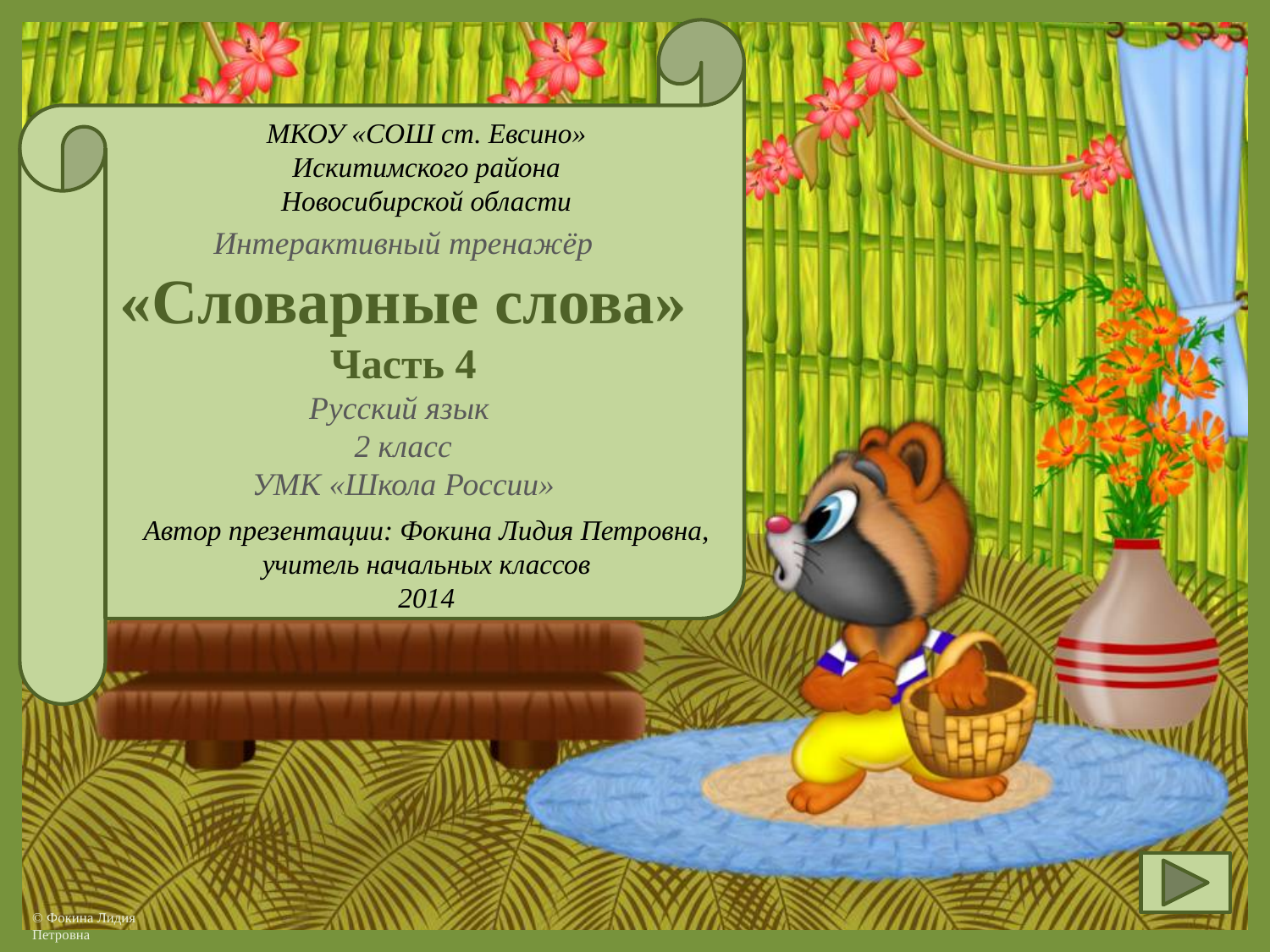

Интерактивный тренажёр
«Словарные слова»
Часть 4
Русский язык
2 класс
УМК «Школа России»
МКОУ «СОШ ст. Евсино»
Искитимского района
Новосибирской области
Автор презентации: Фокина Лидия Петровна,
учитель начальных классов
2014